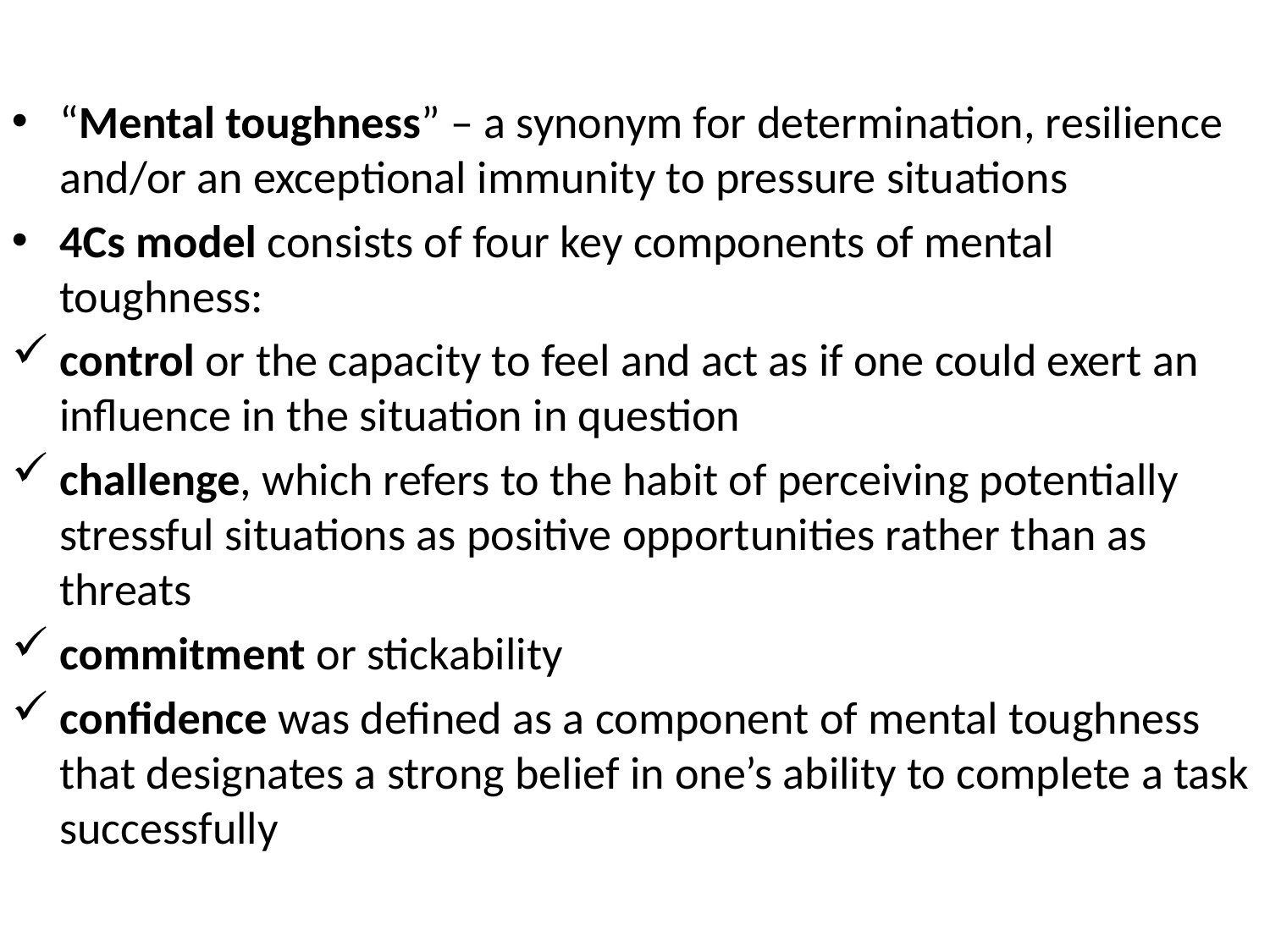

“Mental toughness” – a synonym for determination, resilience and/or an exceptional immunity to pressure situations
4Cs model consists of four key components of mental toughness:
control or the capacity to feel and act as if one could exert an influence in the situation in question
challenge, which refers to the habit of perceiving potentially stressful situations as positive opportunities rather than as threats
commitment or stickability
confidence was defined as a component of mental toughness that designates a strong belief in one’s ability to complete a task successfully